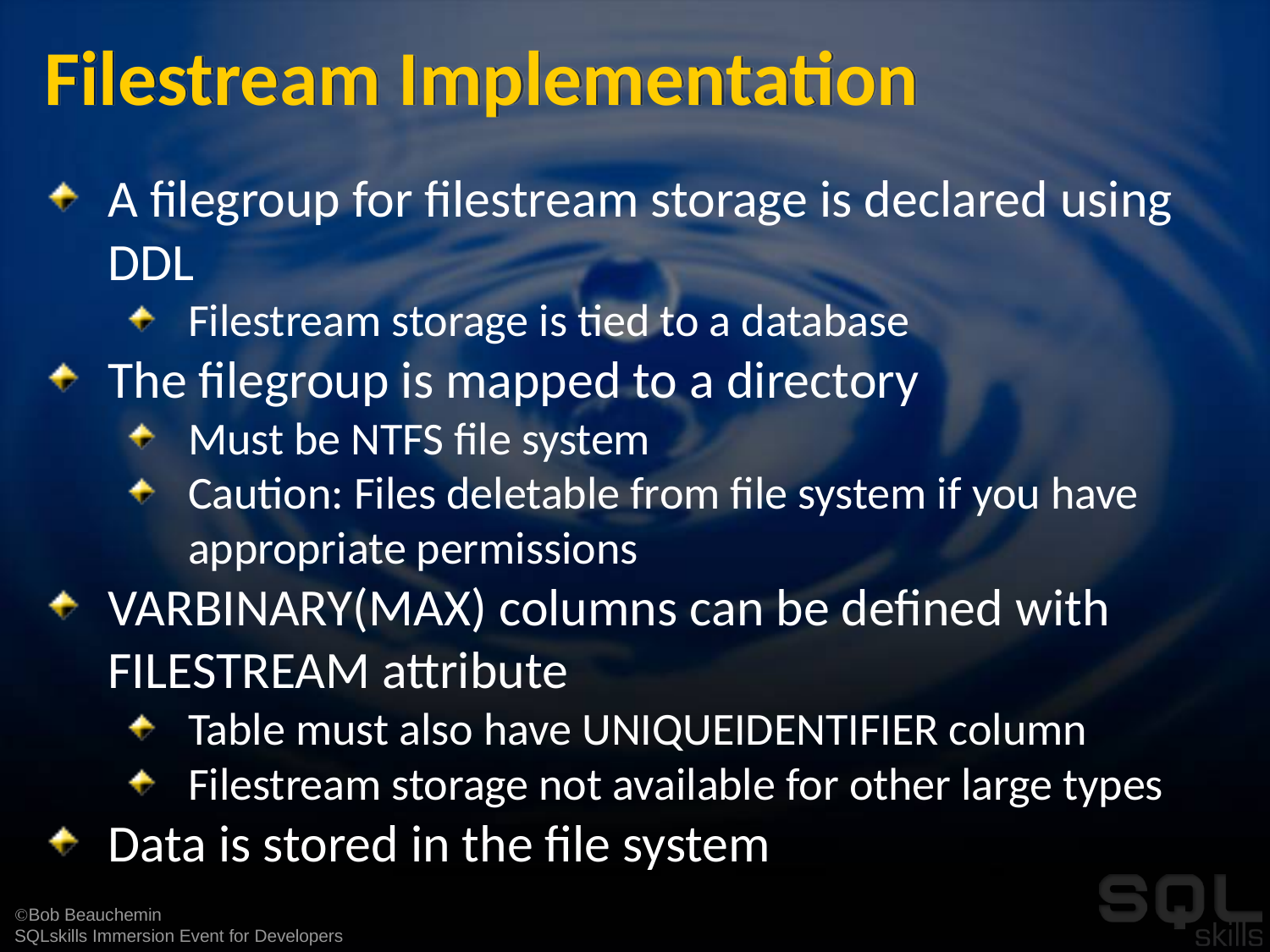

# Filestream Implementation
A filegroup for filestream storage is declared using DDL
Filestream storage is tied to a database
The filegroup is mapped to a directory
Must be NTFS file system
Caution: Files deletable from file system if you have appropriate permissions
VARBINARY(MAX) columns can be defined with FILESTREAM attribute
Table must also have UNIQUEIDENTIFIER column
Filestream storage not available for other large types
Data is stored in the file system